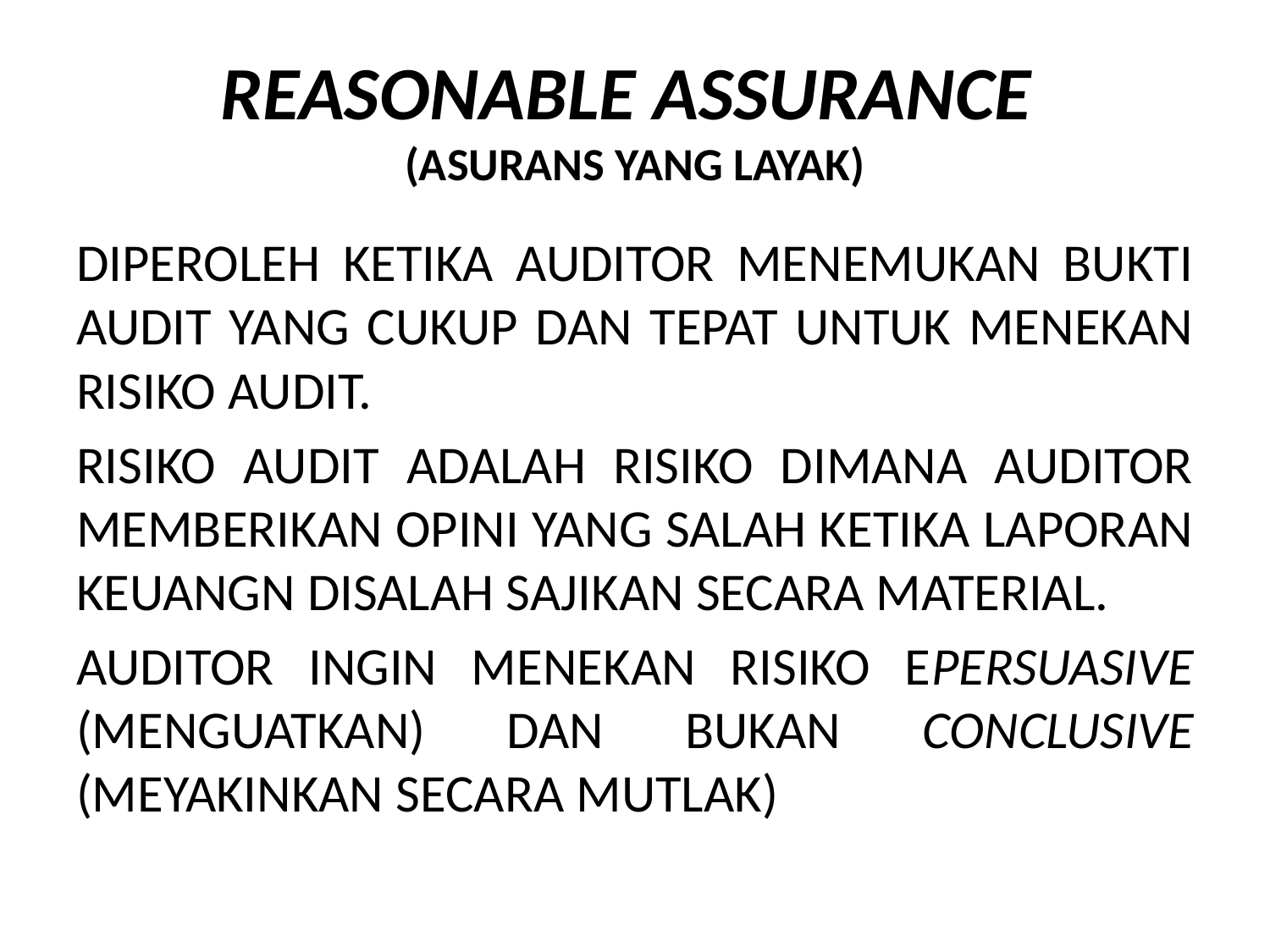

# REASONABLE ASSURANCE (ASURANS YANG LAYAK)
DIPEROLEH KETIKA AUDITOR MENEMUKAN BUKTI AUDIT YANG CUKUP DAN TEPAT UNTUK MENEKAN RISIKO AUDIT.
RISIKO AUDIT ADALAH RISIKO DIMANA AUDITOR MEMBERIKAN OPINI YANG SALAH KETIKA LAPORAN KEUANGN DISALAH SAJIKAN SECARA MATERIAL.
AUDITOR INGIN MENEKAN RISIKO EPERSUASIVE (MENGUATKAN) DAN BUKAN CONCLUSIVE (MEYAKINKAN SECARA MUTLAK)